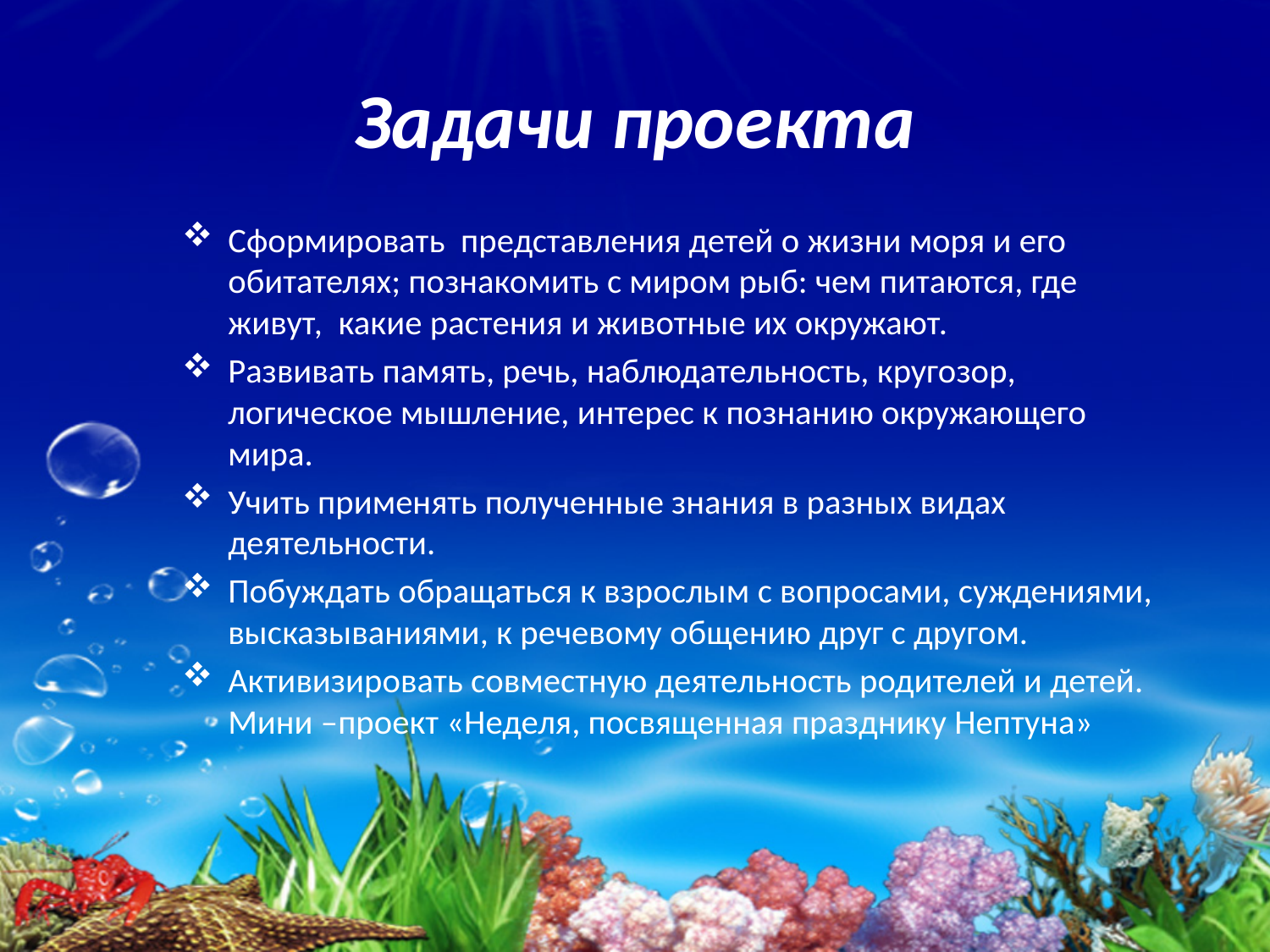

# Задачи проекта
Сформировать  представления детей о жизни моря и его обитателях; познакомить с миром рыб: чем питаются, где живут,  какие растения и животные их окружают.
Развивать память, речь, наблюдательность, кругозор, логическое мышление, интерес к познанию окружающего мира.
Учить применять полученные знания в разных видах деятельности.
Побуждать обращаться к взрослым с вопросами, суждениями, высказываниями, к речевому общению друг с другом.
Активизировать совместную деятельность родителей и детей. Мини –проект «Неделя, посвященная празднику Нептуна»